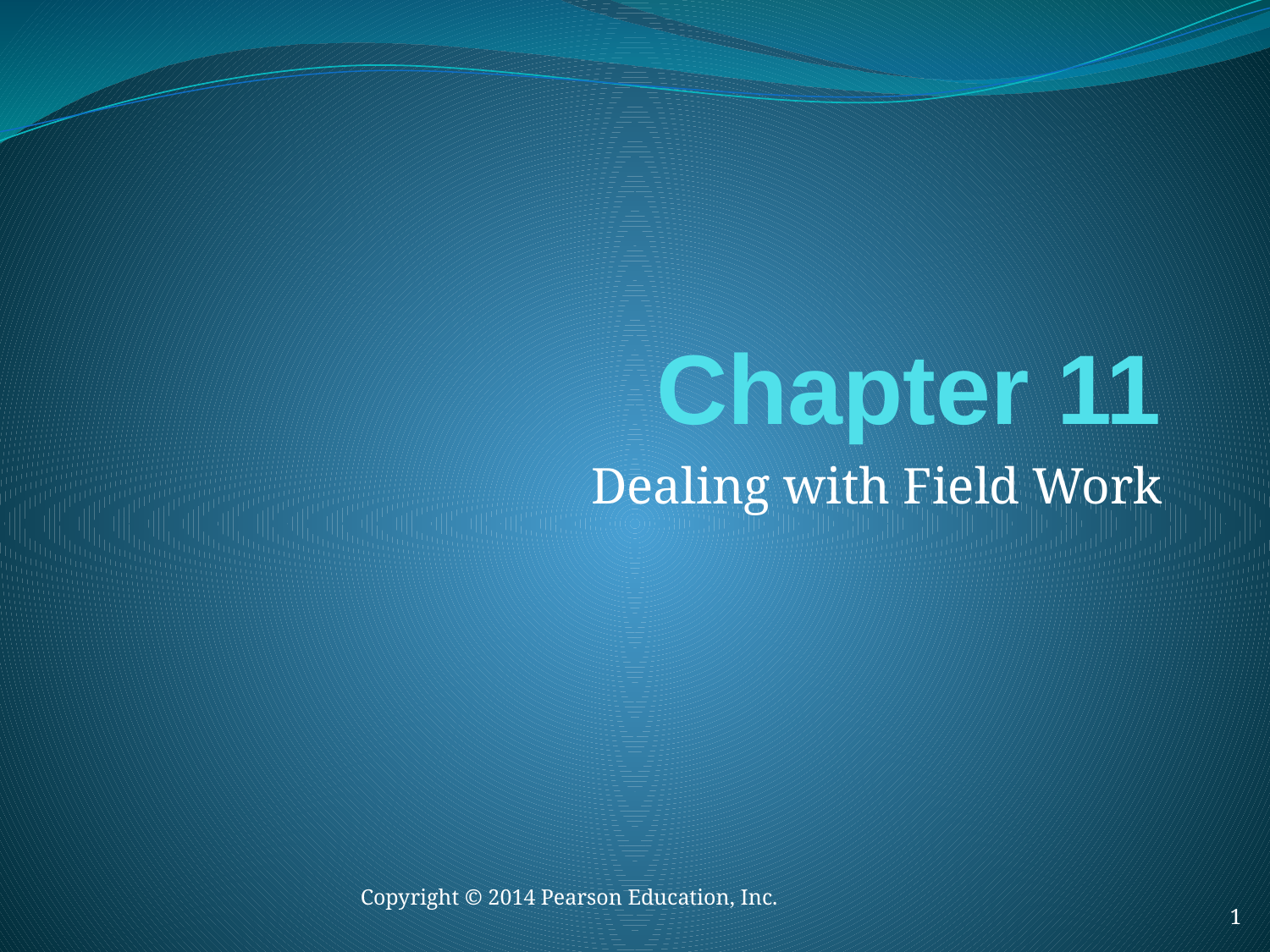

# Chapter 11
Dealing with Field Work
Copyright © 2014 Pearson Education, Inc.
1